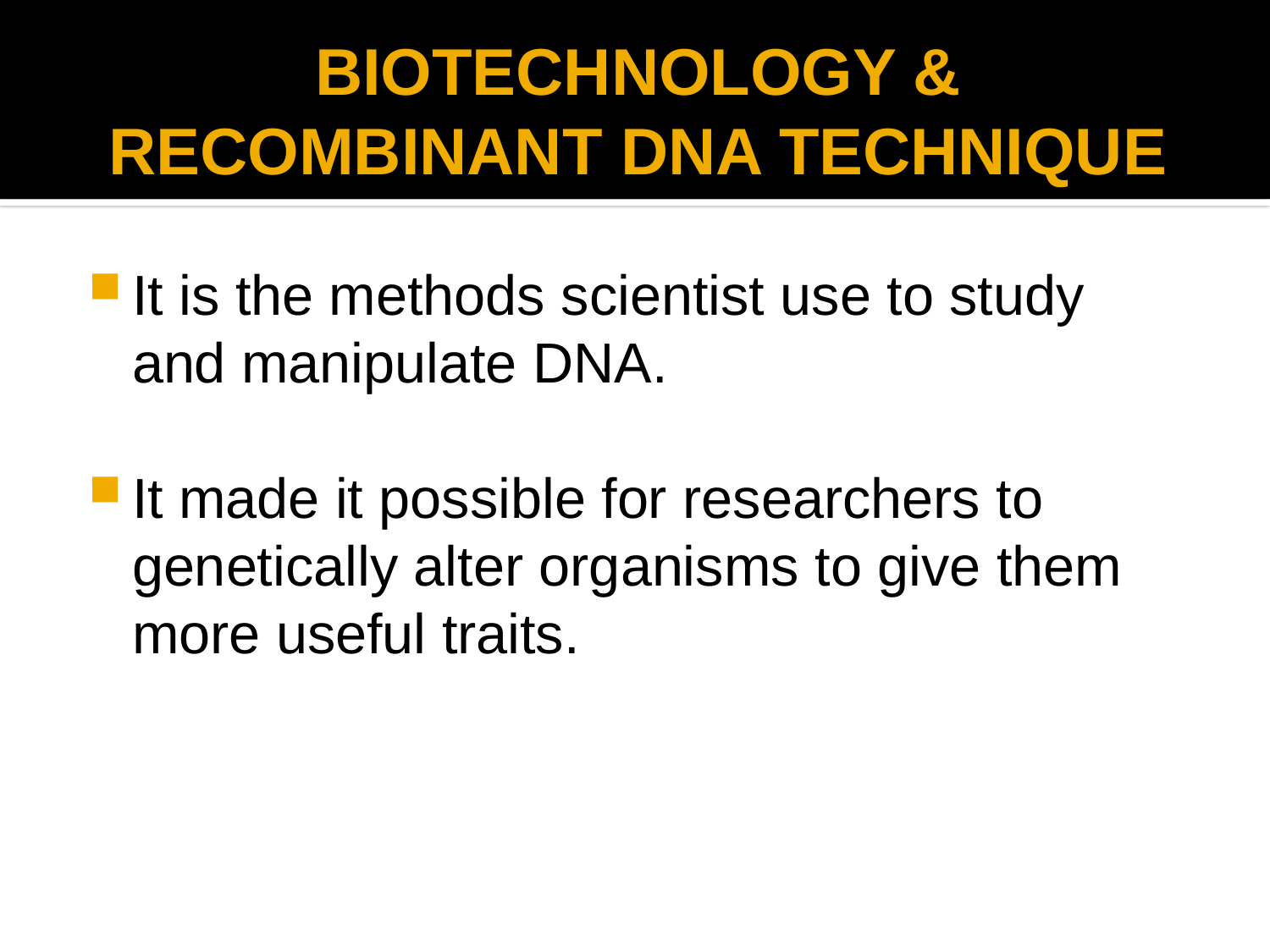

# BIOTECHNOLOGY & RECOMBINANT DNA TECHNIQUE
It is the methods scientist use to study and manipulate DNA.

It made it possible for researchers to genetically alter organisms to give them more useful traits.